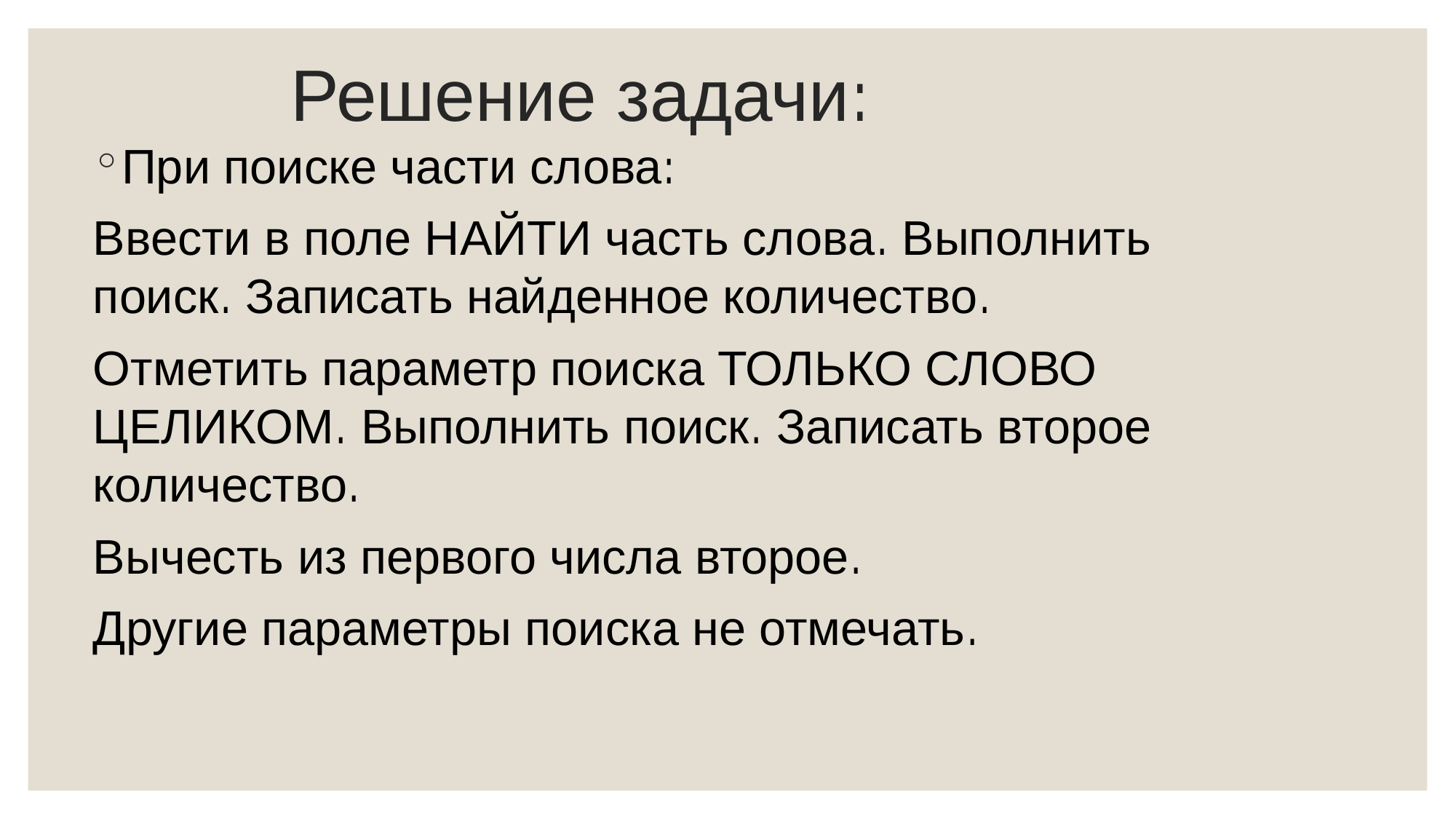

# Решение задачи:
При поиске части слова:
Ввести в поле НАЙТИ часть слова. Выполнить поиск. Записать найденное количество.
Отметить параметр поиска ТОЛЬКО СЛОВО ЦЕЛИКОМ. Выполнить поиск. Записать второе количество.
Вычесть из первого числа второе.
Другие параметры поиска не отмечать.